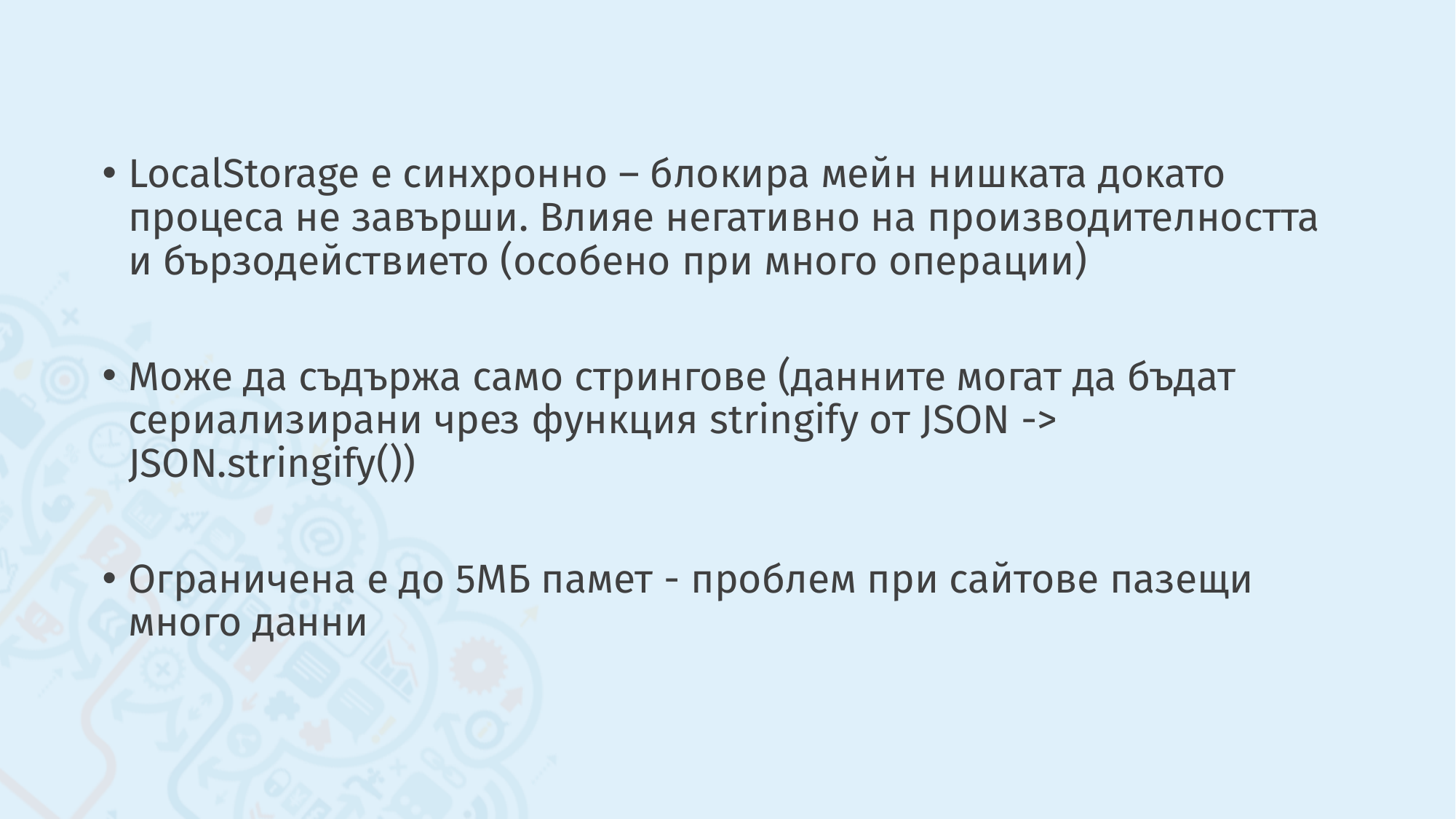

LocalStorage е синхронно – блокира мейн нишката докато процеса не завърши. Влияе негативно на производителността и бързодействието (особено при много операции)

Може да съдържа само стрингове (данните могат да бъдат сериализирани чрез функция stringify от JSON -> JSON.stringify())

Ограничена е до 5МБ памет - проблем при сайтове пазещи много данни